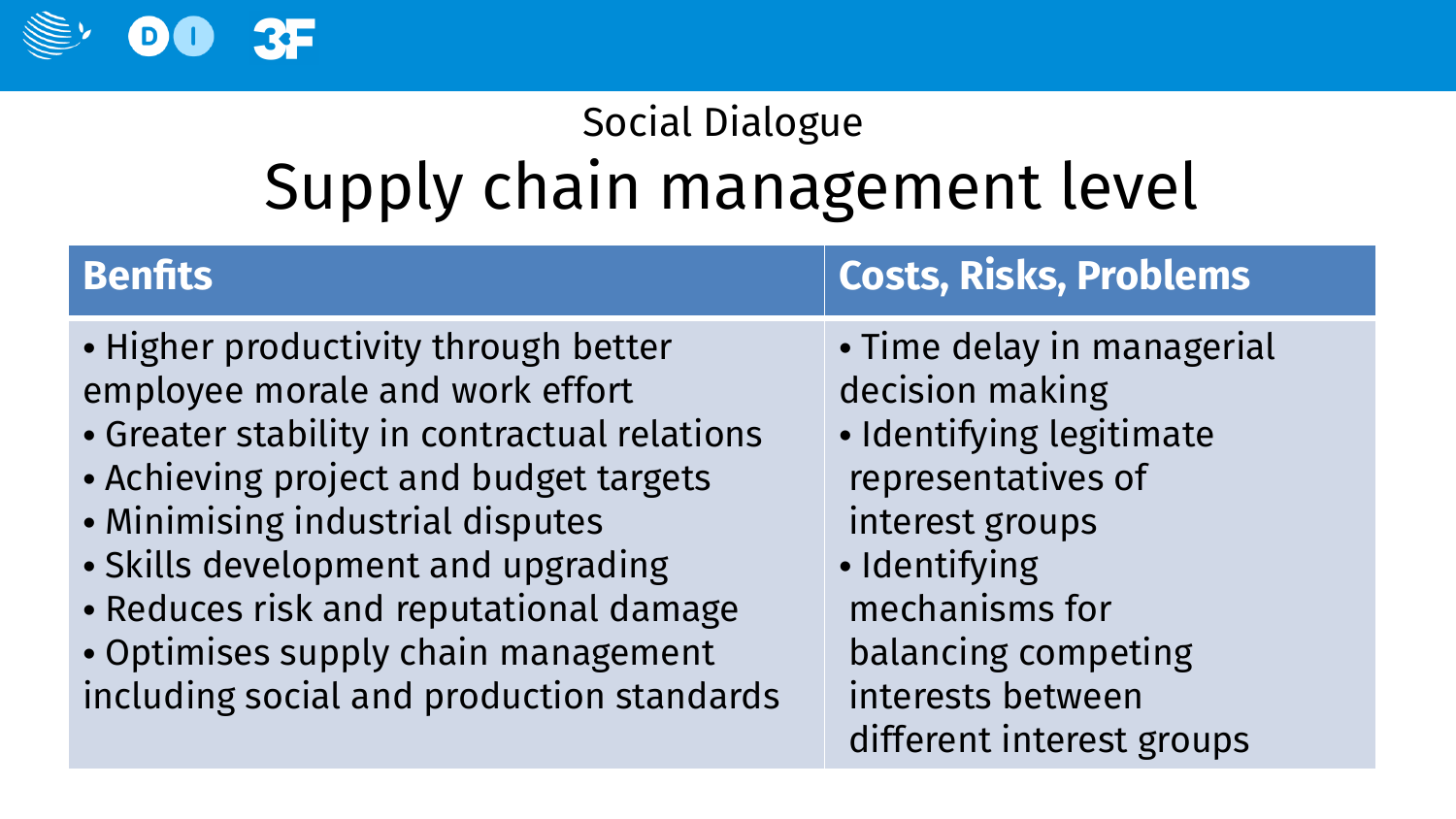

# Social Dialogue Supply chain management level
| Benfits | Costs, Risks, Problems |
| --- | --- |
| Higher productivity through better employee morale and work effort Greater stability in contractual relations Achieving project and budget targets Minimising industrial disputes Skills development and upgrading Reduces risk and reputational damage Optimises supply chain management including social and production standards | Time delay in managerial decision making Identifying legitimate representatives of interest groups Identifying mechanisms for balancing competing interests between different interest groups |